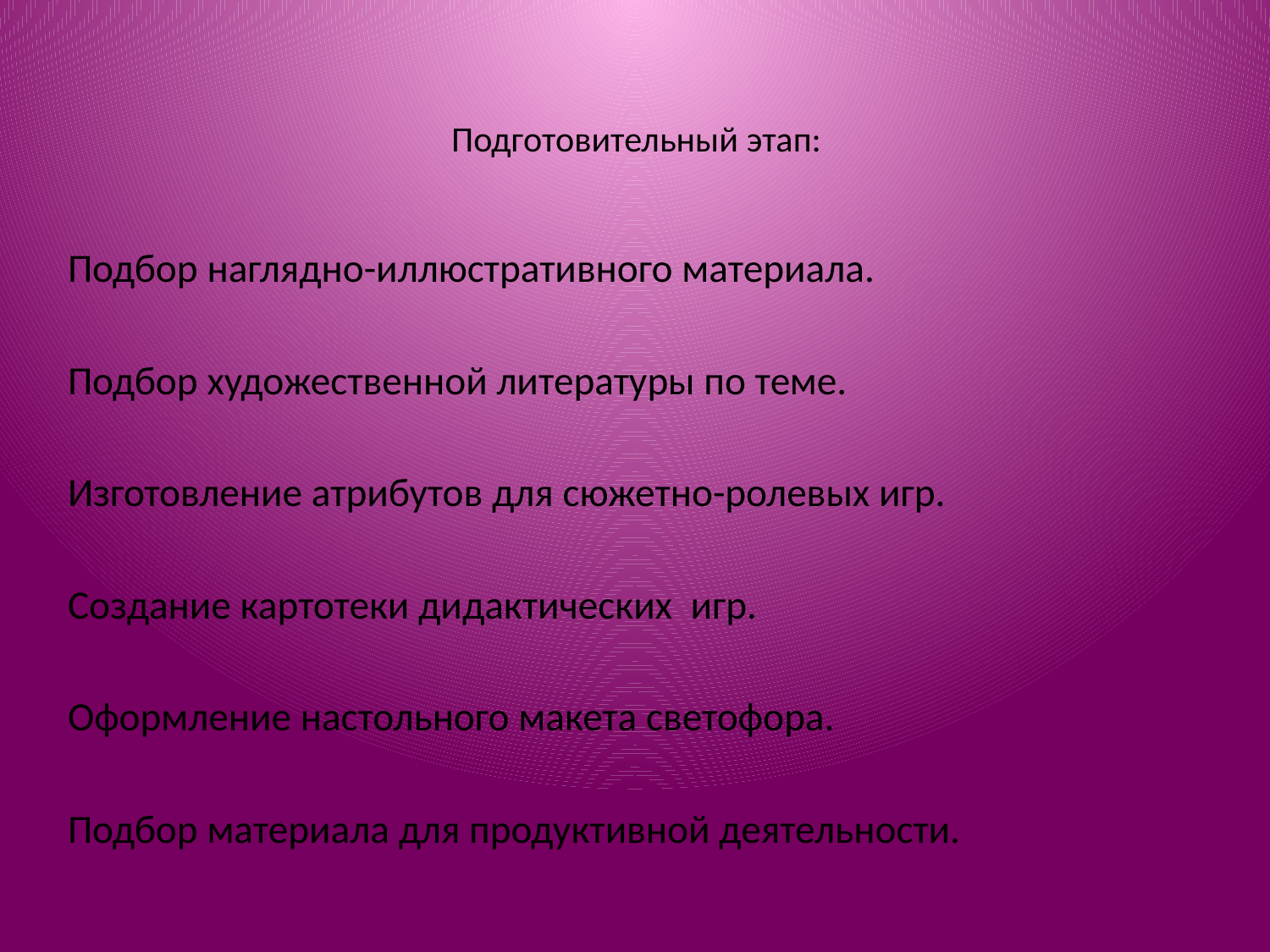

# Подготовительный этап:
Подбор наглядно-иллюстративного материала.

Подбор художественной литературы по теме.

Изготовление атрибутов для сюжетно-ролевых игр.

Создание картотеки дидактических  игр.

Оформление настольного макета светофора.

Подбор материала для продуктивной деятельности.